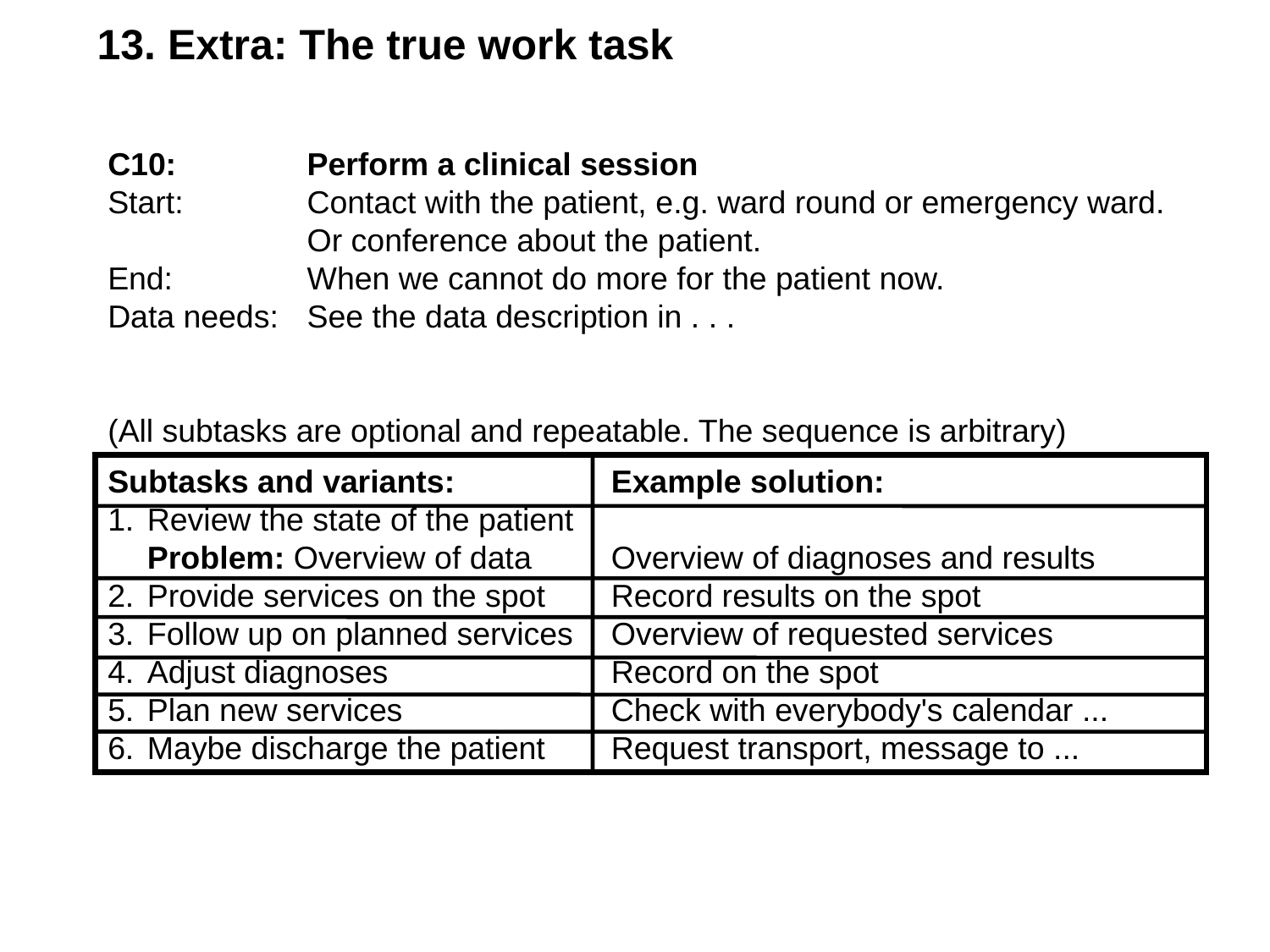

13. Extra: The true work task
C10: 	Perform a clinical session
Start:	Contact with the patient, e.g. ward round or emergency ward.
	Or conference about the patient.
End:	When we cannot do more for the patient now.
Data needs:	See the data description in . . .

(All subtasks are optional and repeatable. The sequence is arbitrary)
Subtasks and variants:	Example solution:
1.	Review the state of the patient
	Problem: Overview of data	Overview of diagnoses and results
2.	Provide services on the spot	Record results on the spot
3.	Follow up on planned services	Overview of requested services
4.	Adjust diagnoses	Record on the spot
5.	Plan new services	Check with everybody's calendar ...
6.	Maybe discharge the patient	Request transport, message to ...